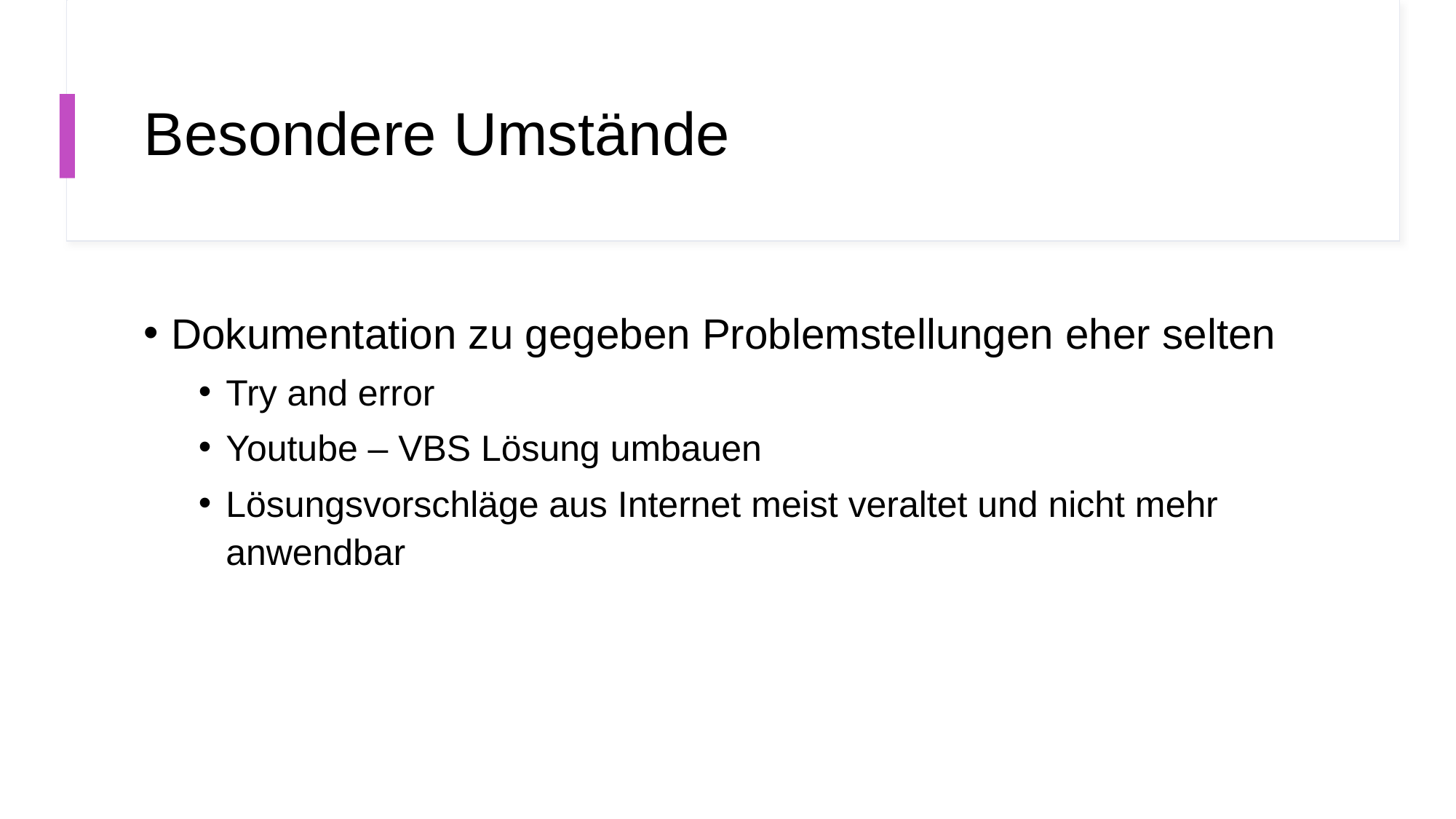

# Besondere Umstände
Dokumentation zu gegeben Problemstellungen eher selten
Try and error
Youtube – VBS Lösung umbauen
Lösungsvorschläge aus Internet meist veraltet und nicht mehr anwendbar